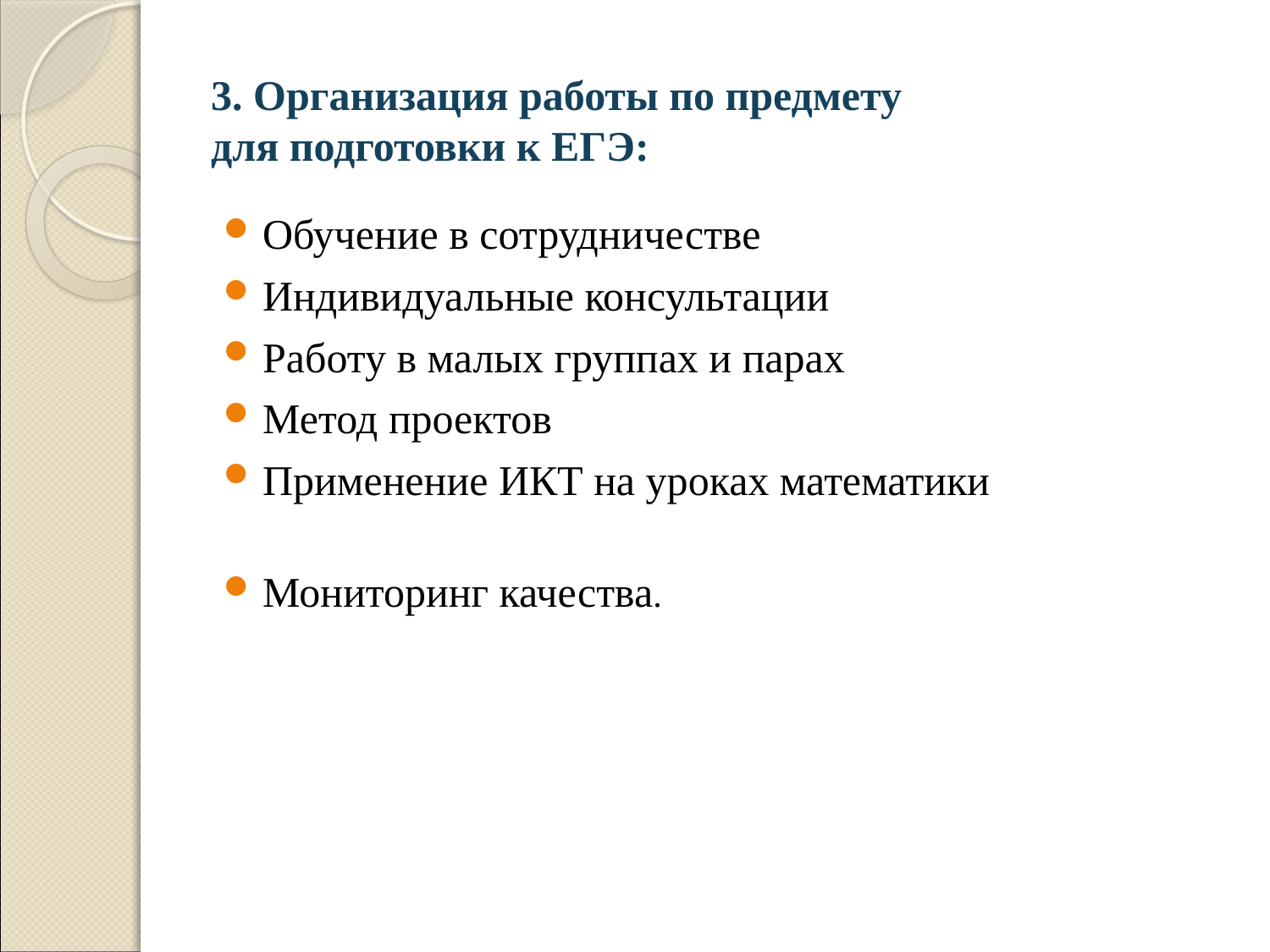

# 3. Организация работы по предмету для подготовки к ЕГЭ:
Обучение в сотрудничестве
Индивидуальные консультации
Работу в малых группах и парах
Метод проектов
Применение ИКТ на уроках математики

Мониторинг качества.